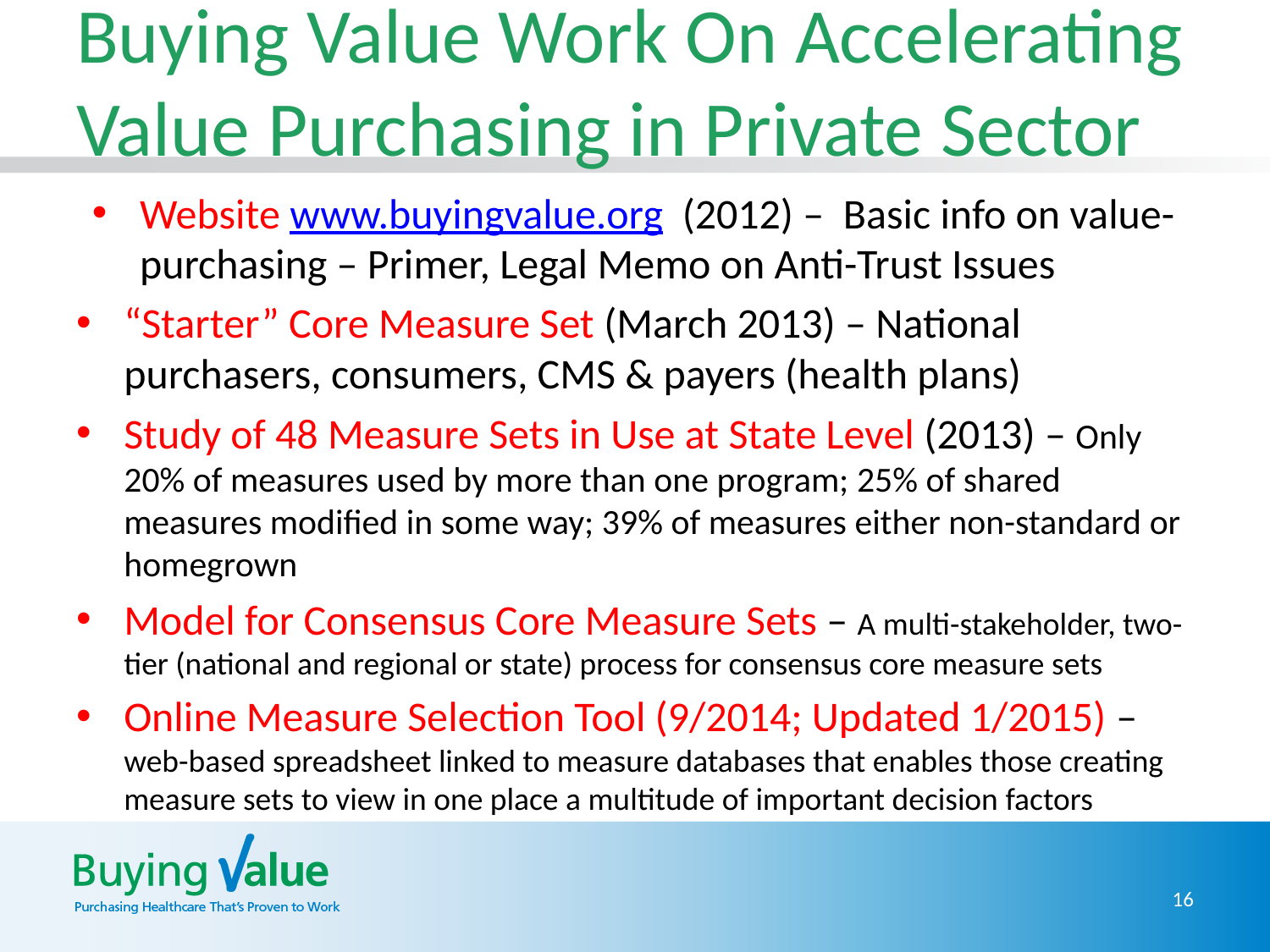

# Buying Value Work On Accelerating Value Purchasing in Private Sector
Website www.buyingvalue.org  (2012) –  Basic info on value-purchasing – Primer, Legal Memo on Anti-Trust Issues
“Starter” Core Measure Set (March 2013) – National purchasers, consumers, CMS & payers (health plans)
Study of 48 Measure Sets in Use at State Level (2013) – Only 20% of measures used by more than one program; 25% of shared measures modified in some way; 39% of measures either non-standard or homegrown
Model for Consensus Core Measure Sets – A multi-stakeholder, two-tier (national and regional or state) process for consensus core measure sets
Online Measure Selection Tool (9/2014; Updated 1/2015) – web-based spreadsheet linked to measure databases that enables those creating measure sets to view in one place a multitude of important decision factors

16